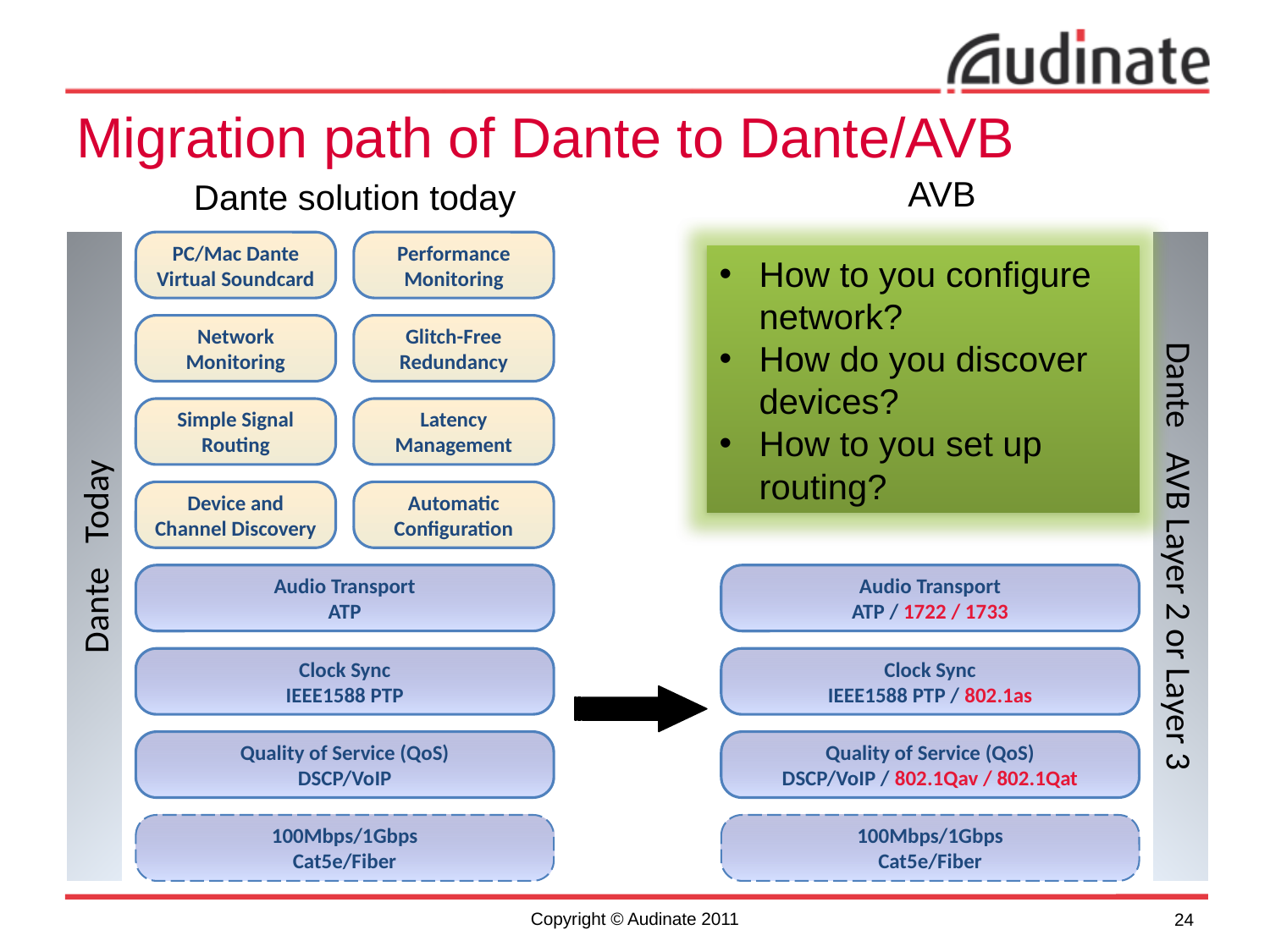

# Migration path of Dante to Dante/AVB
AVB
Dante solution today
Performance Monitoring
PC/Mac Dante Virtual Soundcard
Glitch-Free
Redundancy
Network Monitoring
Latency Management
Simple Signal Routing
Device and Channel Discovery
Automatic Configuration
How to you configure network?
How do you discover devices?
How to you set up routing?
Dante   Today
Dante   AVB Layer 2 or Layer 3
Audio Transport
ATP
Clock Sync
IEEE1588 PTP
Quality of Service (QoS)
DSCP/VoIP
100Mbps/1Gbps
Cat5e/Fiber
Audio Transport
ATP / 1722 / 1733
Clock Sync
IEEE1588 PTP / 802.1as

Quality of Service (QoS)
DSCP/VoIP / 802.1Qav / 802.1Qat
100Mbps/1Gbps
Cat5e/Fiber
Copyright © Audinate 2011
24